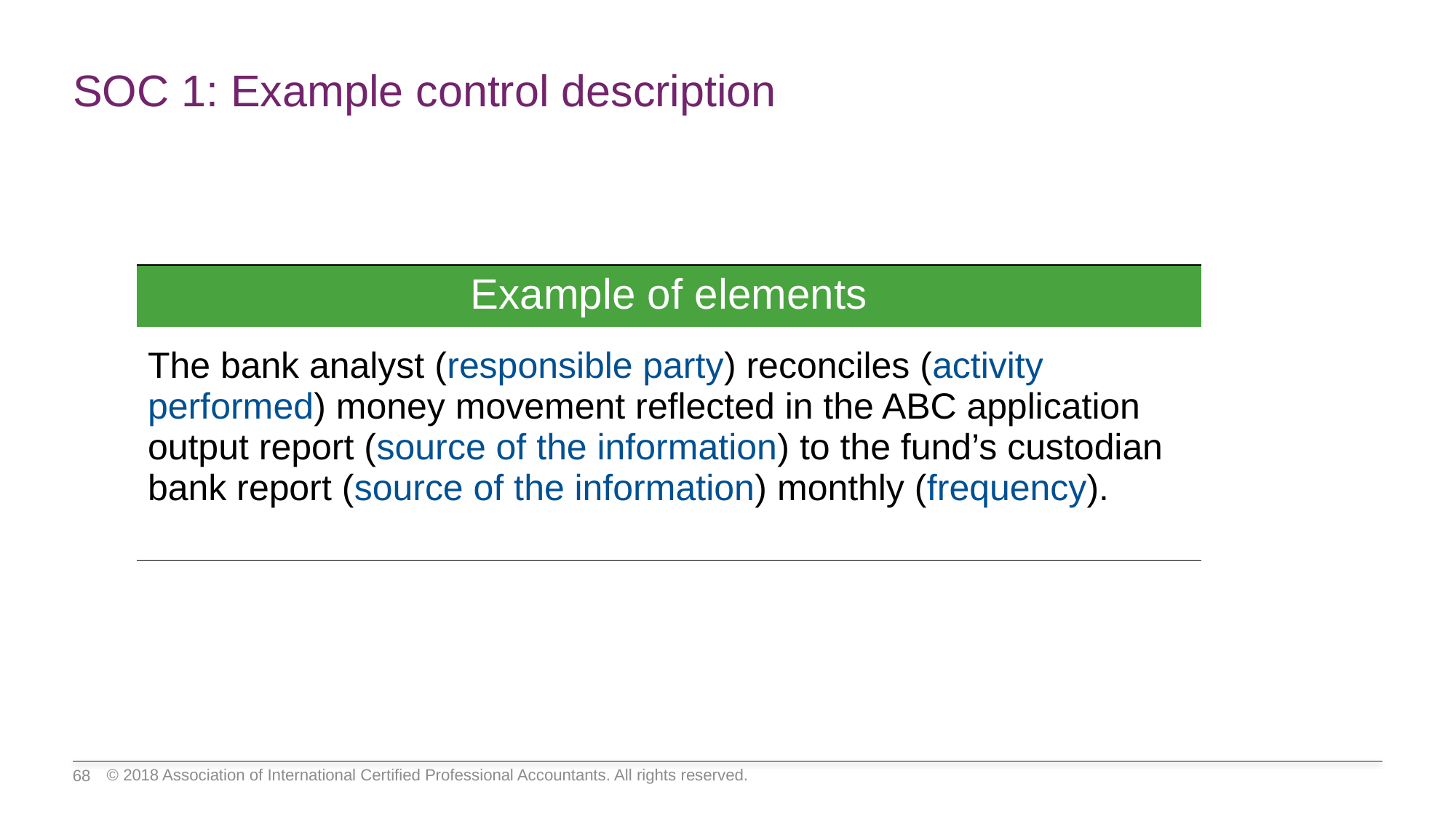

# SOC 1: Example control description

| Example of elements |
| --- |
| The bank analyst (responsible party) reconciles (activity performed) money movement reflected in the ABC application output report (source of the information) to the fund’s custodian bank report (source of the information) monthly (frequency). |
© 2018 Association of International Certified Professional Accountants. All rights reserved.
68